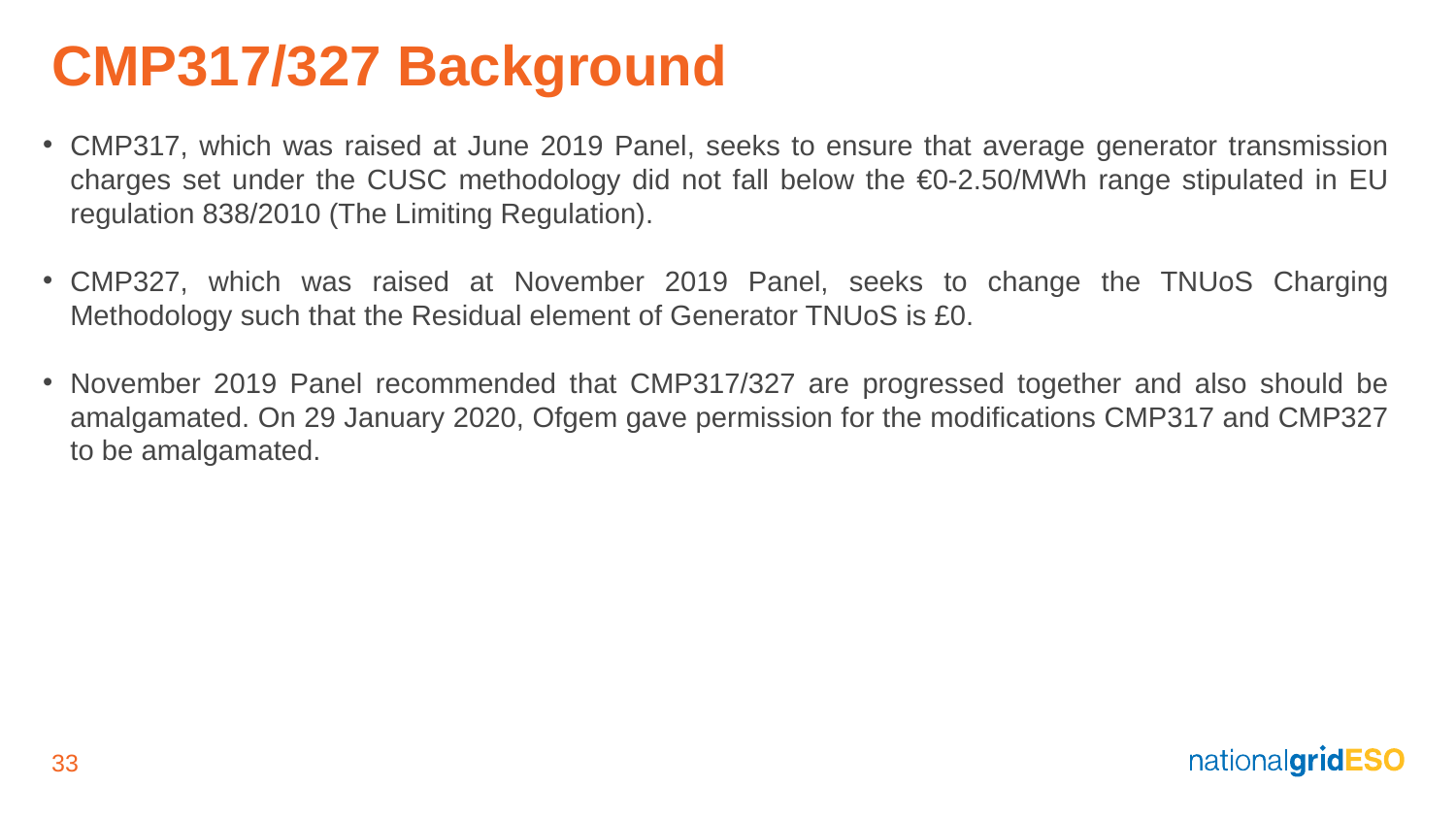

# CMP317/327 Background

CMP317, which was raised at June 2019 Panel, seeks to ensure that average generator transmission charges set under the CUSC methodology did not fall below the €0-2.50/MWh range stipulated in EU regulation 838/2010 (The Limiting Regulation).

CMP327, which was raised at November 2019 Panel, seeks to change the TNUoS Charging Methodology such that the Residual element of Generator TNUoS is £0.

November 2019 Panel recommended that CMP317/327 are progressed together and also should be amalgamated. On 29 January 2020, Ofgem gave permission for the modifications CMP317 and CMP327 to be amalgamated.